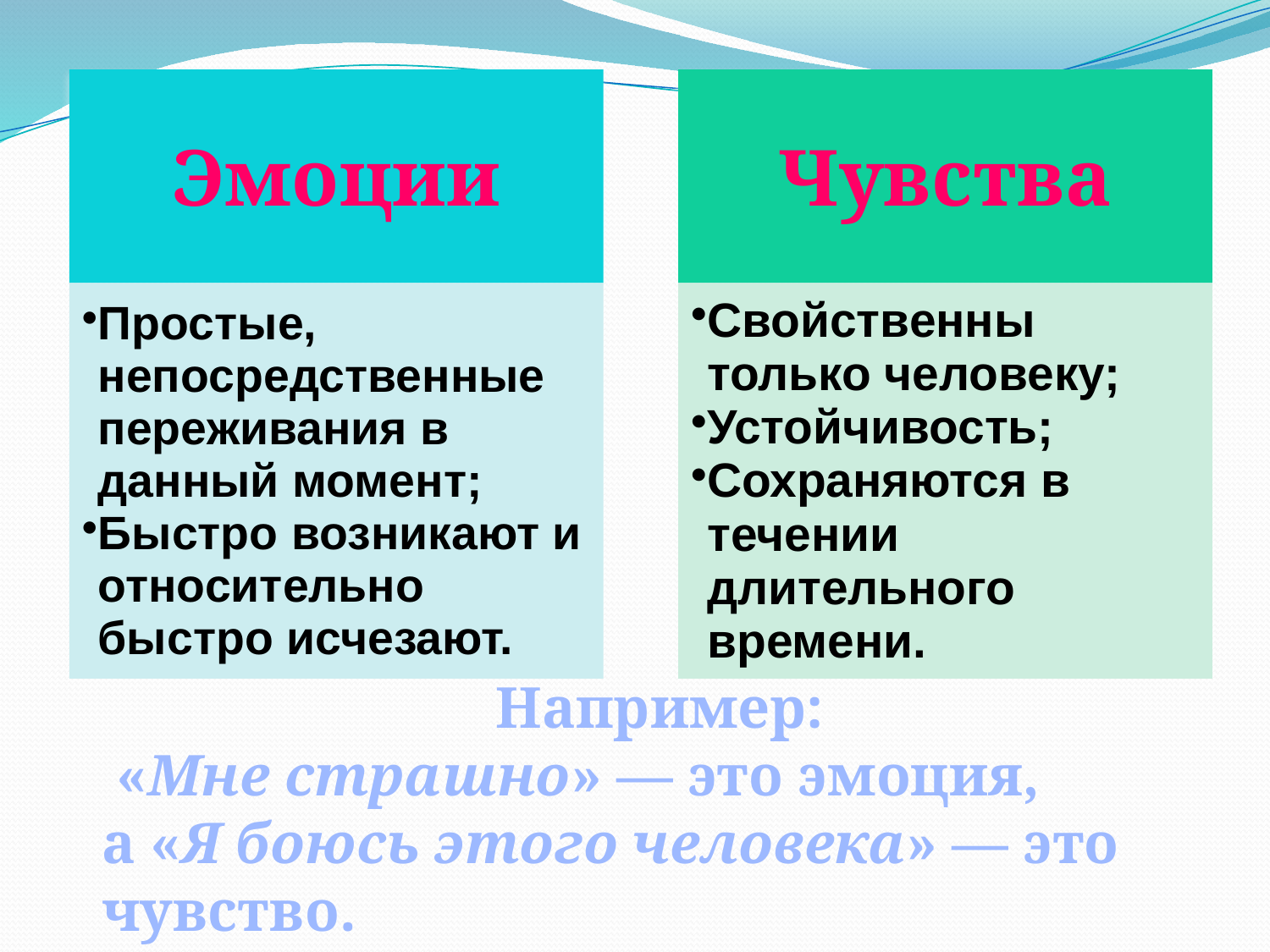

Эмоции
Быстро возникают и относительно быстро исчезают.
Чувства
Свойственны только человеку;
Сохраняются в течении длительного времени.
Устойчивость;
Простые, непосредственные переживания в данный момент;
Например:
 «Мне страшно» — это эмоция,
а «Я боюсь этого человека» — это чувство.